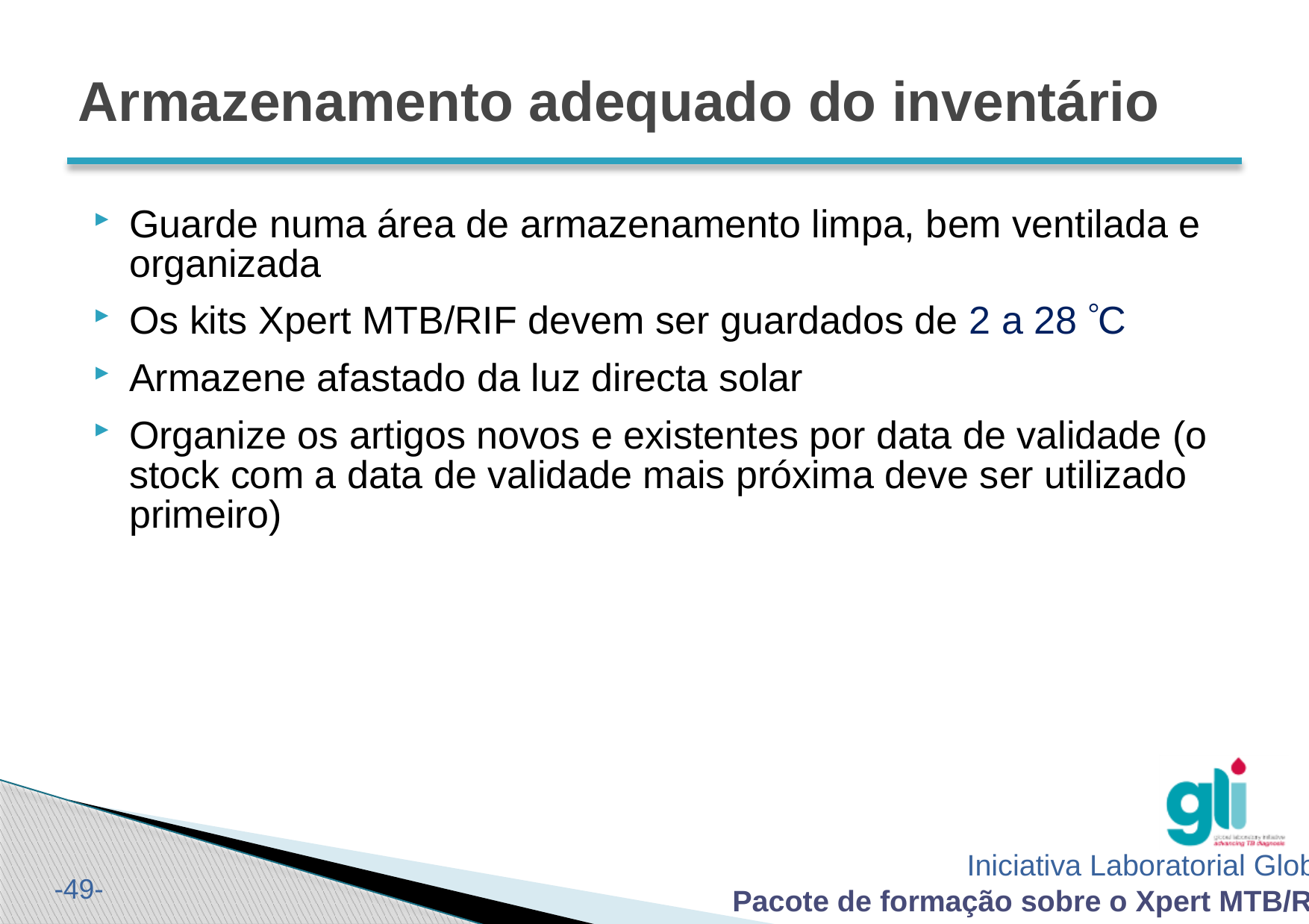

# Armazenamento adequado do inventário
Guarde numa área de armazenamento limpa, bem ventilada e organizada
Os kits Xpert MTB/RIF devem ser guardados de 2 a 28 °C
Armazene afastado da luz directa solar
Organize os artigos novos e existentes por data de validade (o stock com a data de validade mais próxima deve ser utilizado primeiro)